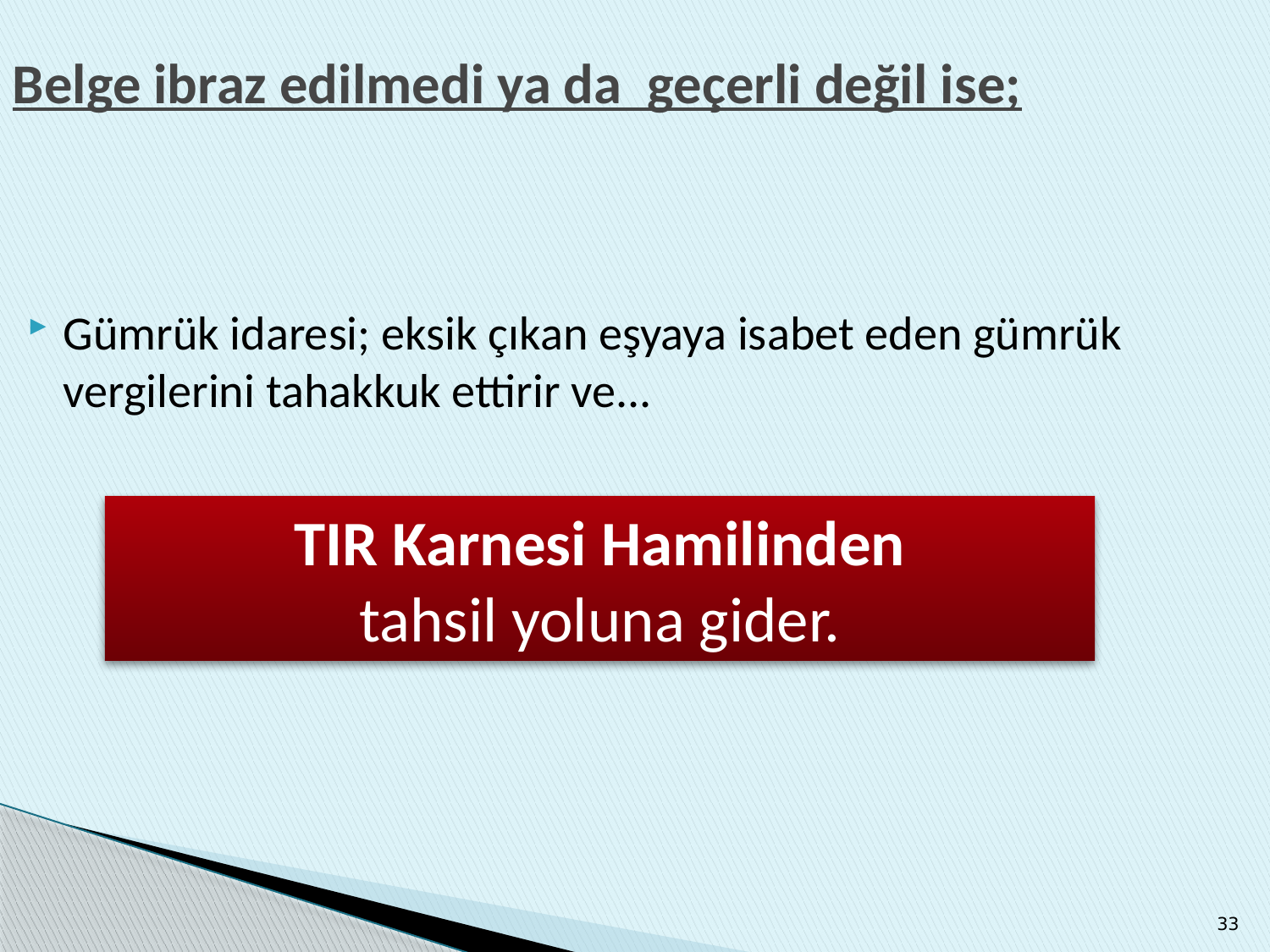

# Belge ibraz edilmedi ya da  geçerli değil ise;
Gümrük idaresi; eksik çıkan eşyaya isabet eden gümrük vergilerini tahakkuk ettirir ve...

TIR Karnesi Hamilinden
tahsil yoluna gider.
33